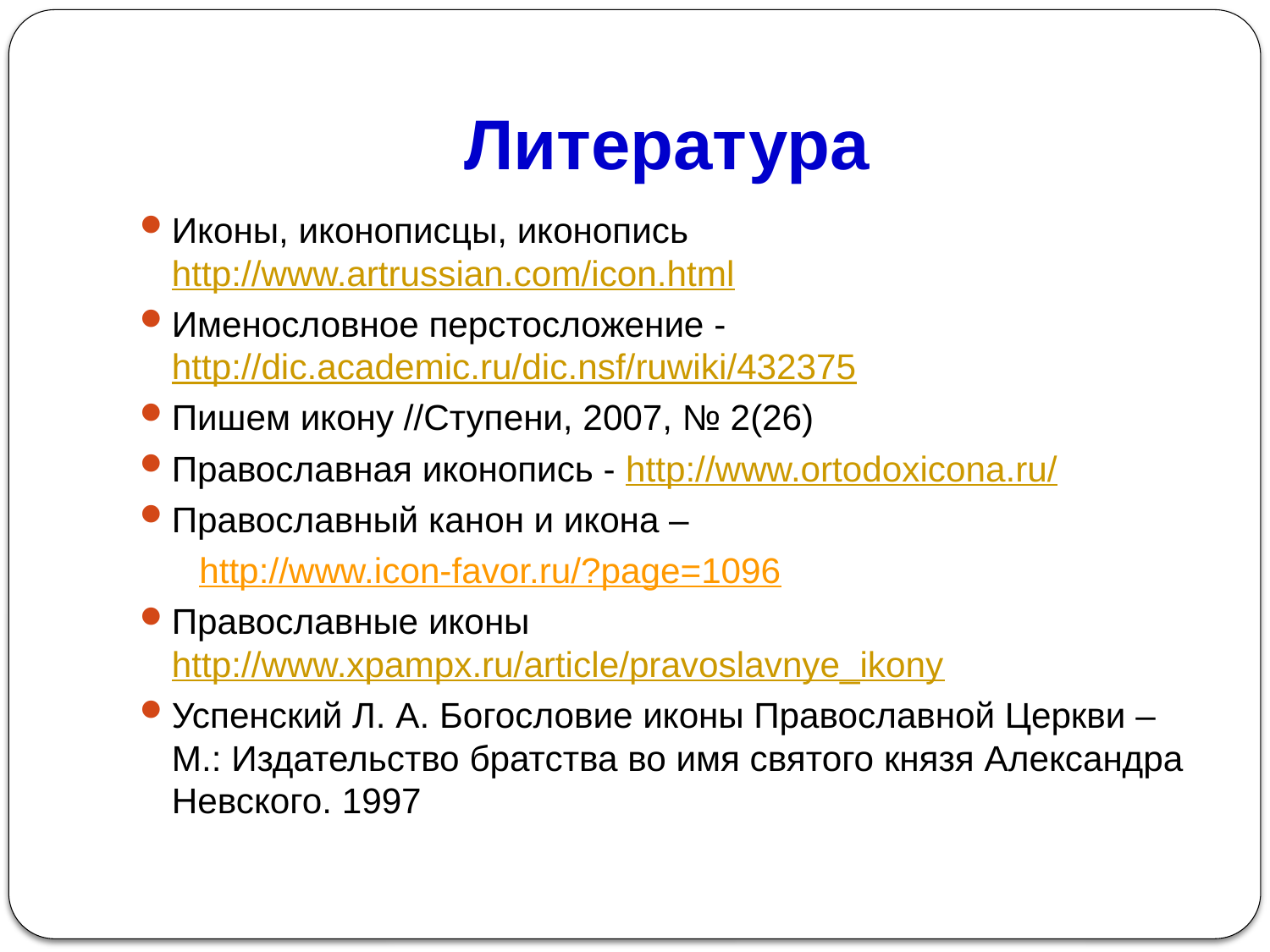

# Литература
Иконы, иконописцы, иконопись http://www.artrussian.com/icon.html
Именословное перстосложение - http://dic.academic.ru/dic.nsf/ruwiki/432375
Пишем икону //Ступени, 2007, № 2(26)
Православная иконопись - http://www.ortodoxicona.ru/
Православный канон и икона –
      http://www.icon-favor.ru/?page=1096
Православные иконы http://www.xpampx.ru/article/pravoslavnye_ikony
Успенский Л. А. Богословие иконы Православной Церкви – М.: Издательство братства во имя святого князя Александра Невского. 1997